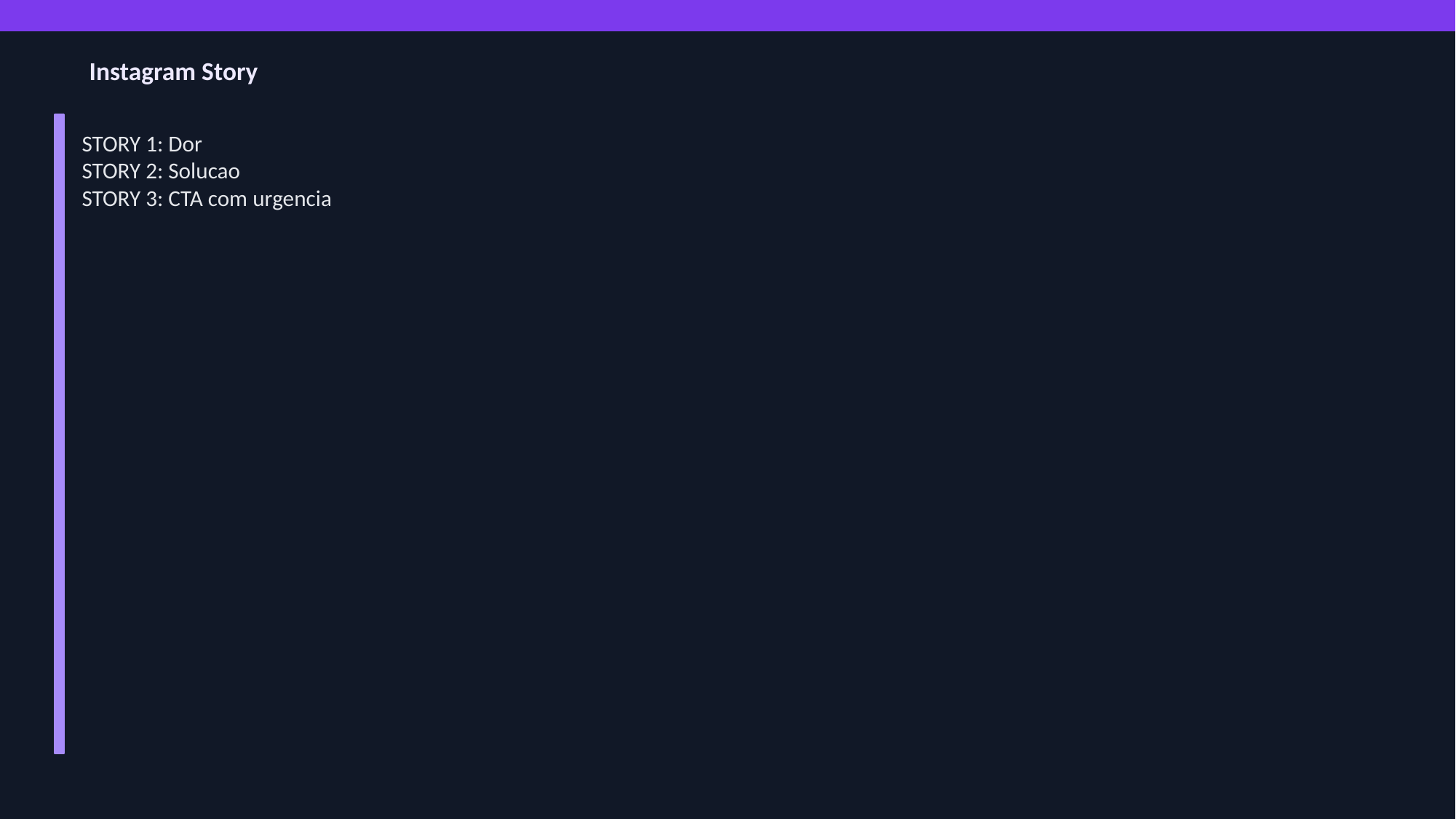

Instagram Story

STORY 1: Dor
STORY 2: Solucao
STORY 3: CTA com urgencia